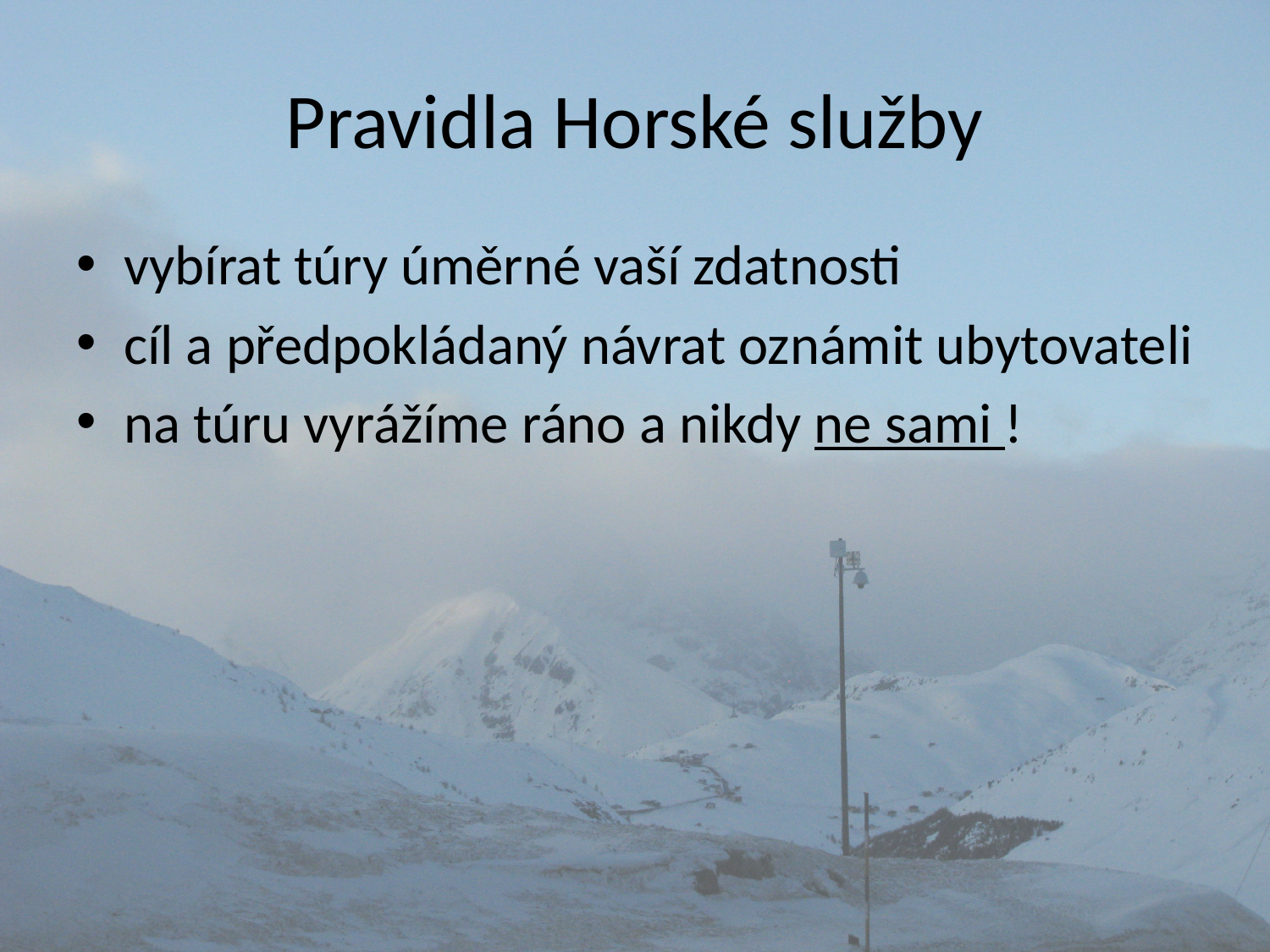

# Pravidla Horské služby
vybírat túry úměrné vaší zdatnosti
cíl a předpokládaný návrat oznámit ubytovateli
na túru vyrážíme ráno a nikdy ne sami !